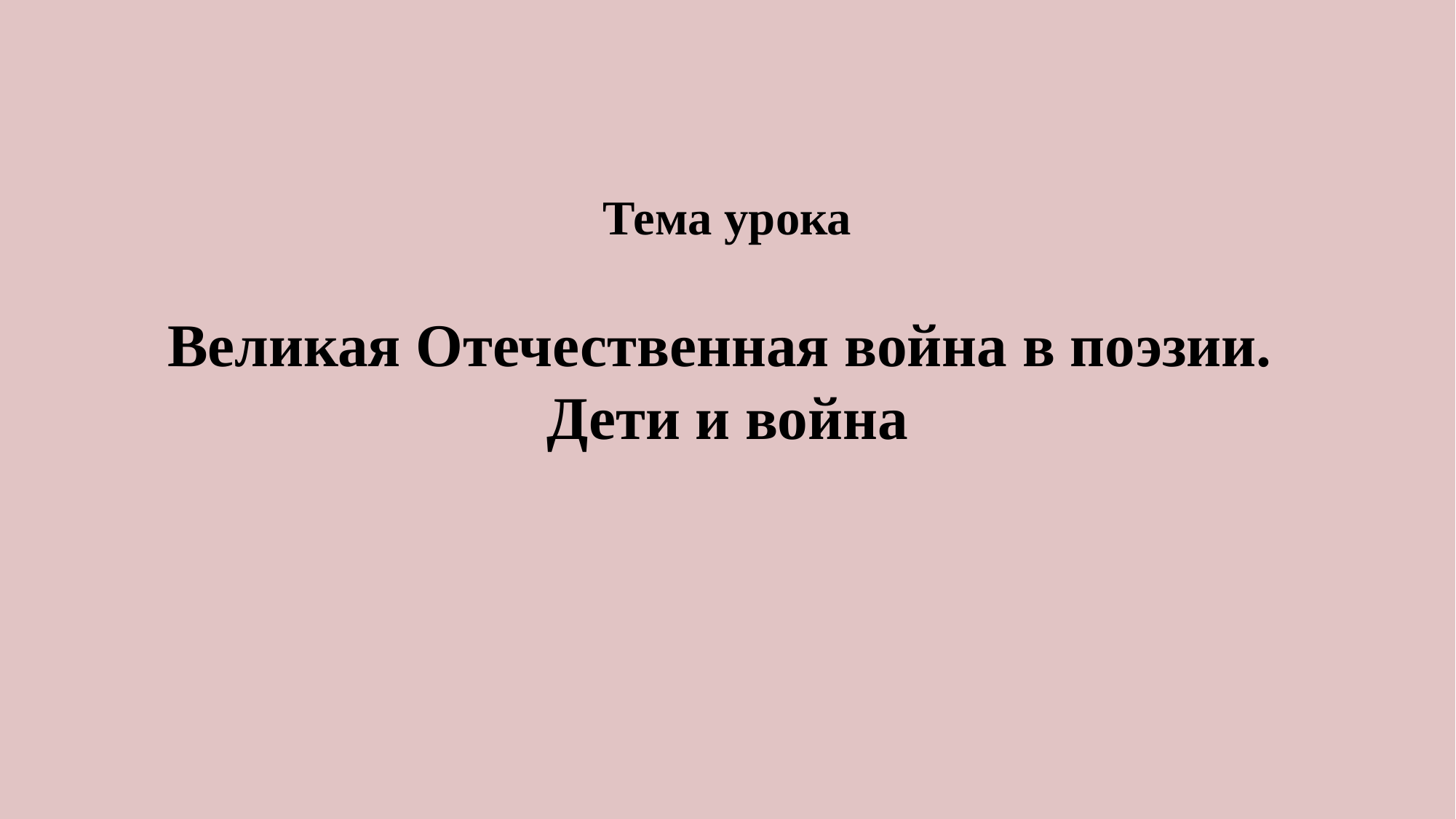

Тема урока
Великая Отечественная война в поэзии.
Дети и война